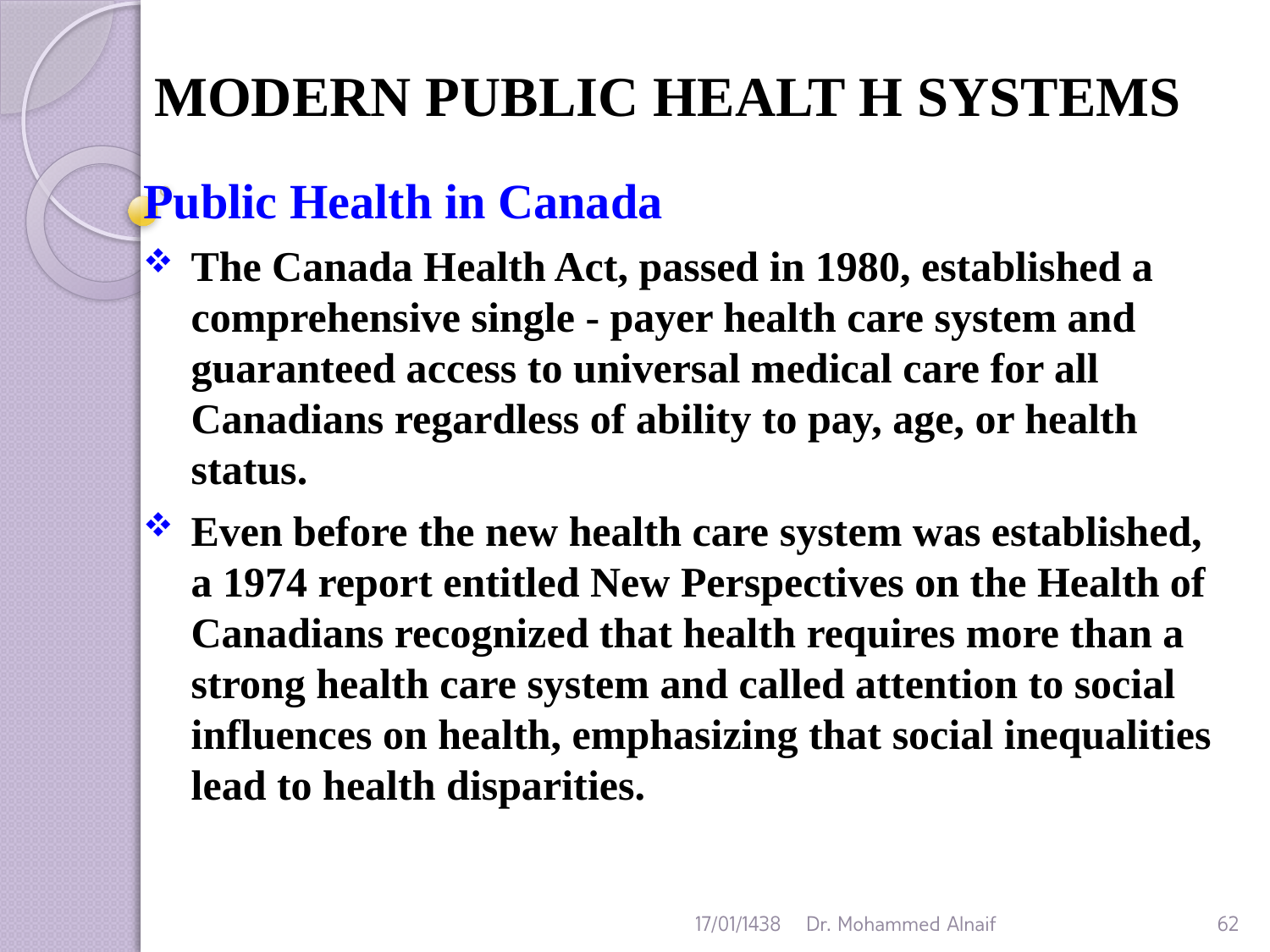

# MODERN PUBLIC HEALT H SYSTEMS
Public Health in Canada
The Canada Health Act, passed in 1980, established a comprehensive single - payer health care system and guaranteed access to universal medical care for all Canadians regardless of ability to pay, age, or health status.
Even before the new health care system was established, a 1974 report entitled New Perspectives on the Health of Canadians recognized that health requires more than a strong health care system and called attention to social influences on health, emphasizing that social inequalities lead to health disparities.
17/01/1438
Dr. Mohammed Alnaif
62